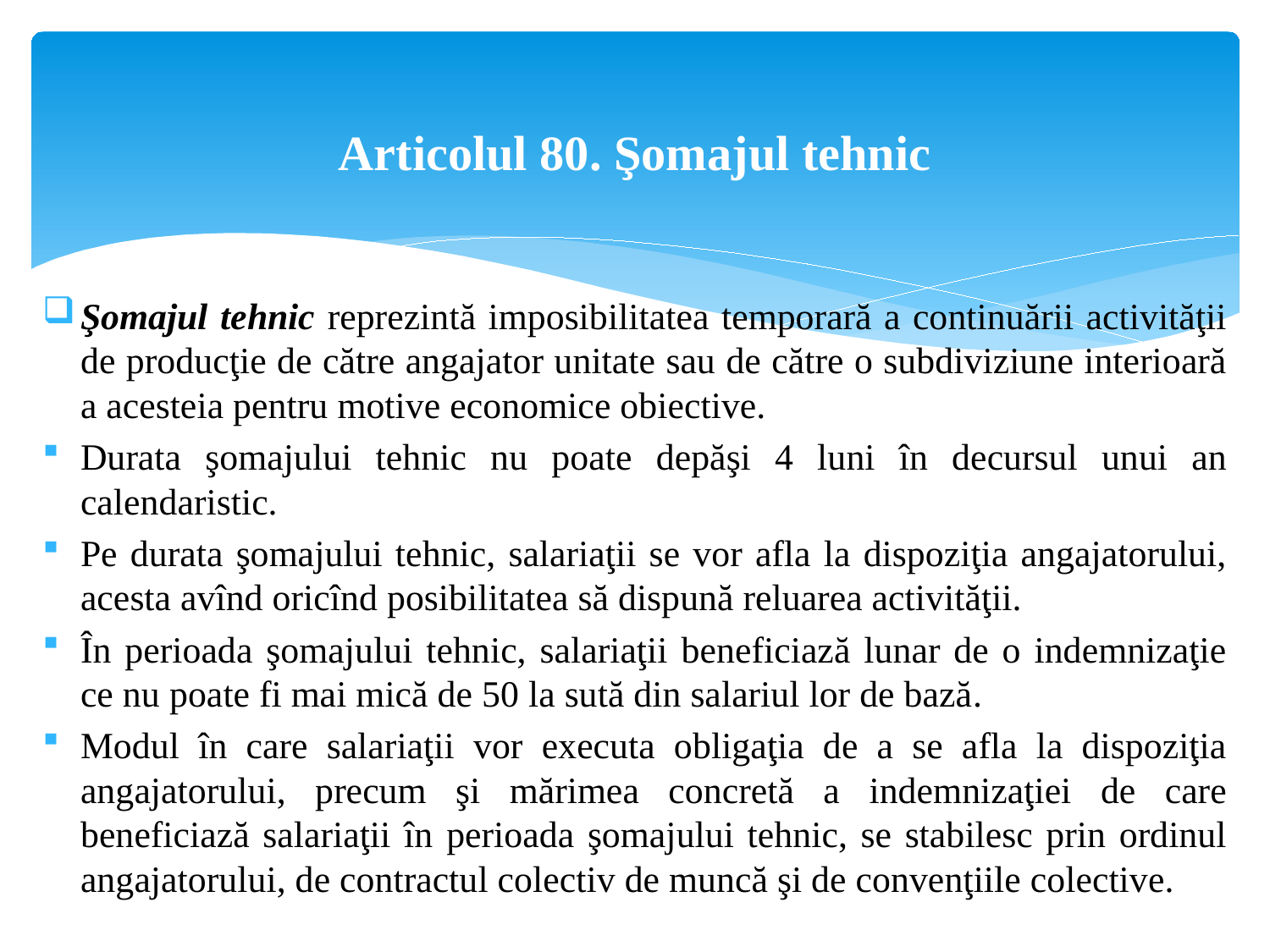

# Articolul 80. Şomajul tehnic
Şomajul tehnic reprezintă imposibilitatea temporară a continuării activităţii de producţie de către angajator unitate sau de către o subdiviziune interioară a acesteia pentru motive economice obiective.
Durata şomajului tehnic nu poate depăşi 4 luni în decursul unui an calendaristic.
Pe durata şomajului tehnic, salariaţii se vor afla la dispoziţia angajatorului, acesta avînd oricînd posibilitatea să dispună reluarea activităţii.
În perioada şomajului tehnic, salariaţii beneficiază lunar de o indemnizaţie ce nu poate fi mai mică de 50 la sută din salariul lor de bază.
Modul în care salariaţii vor executa obligaţia de a se afla la dispoziţia angajatorului, precum şi mărimea concretă a indemnizaţiei de care beneficiază salariaţii în perioada şomajului tehnic, se stabilesc prin ordinul angajatorului, de contractul colectiv de muncă şi de convenţiile colective.